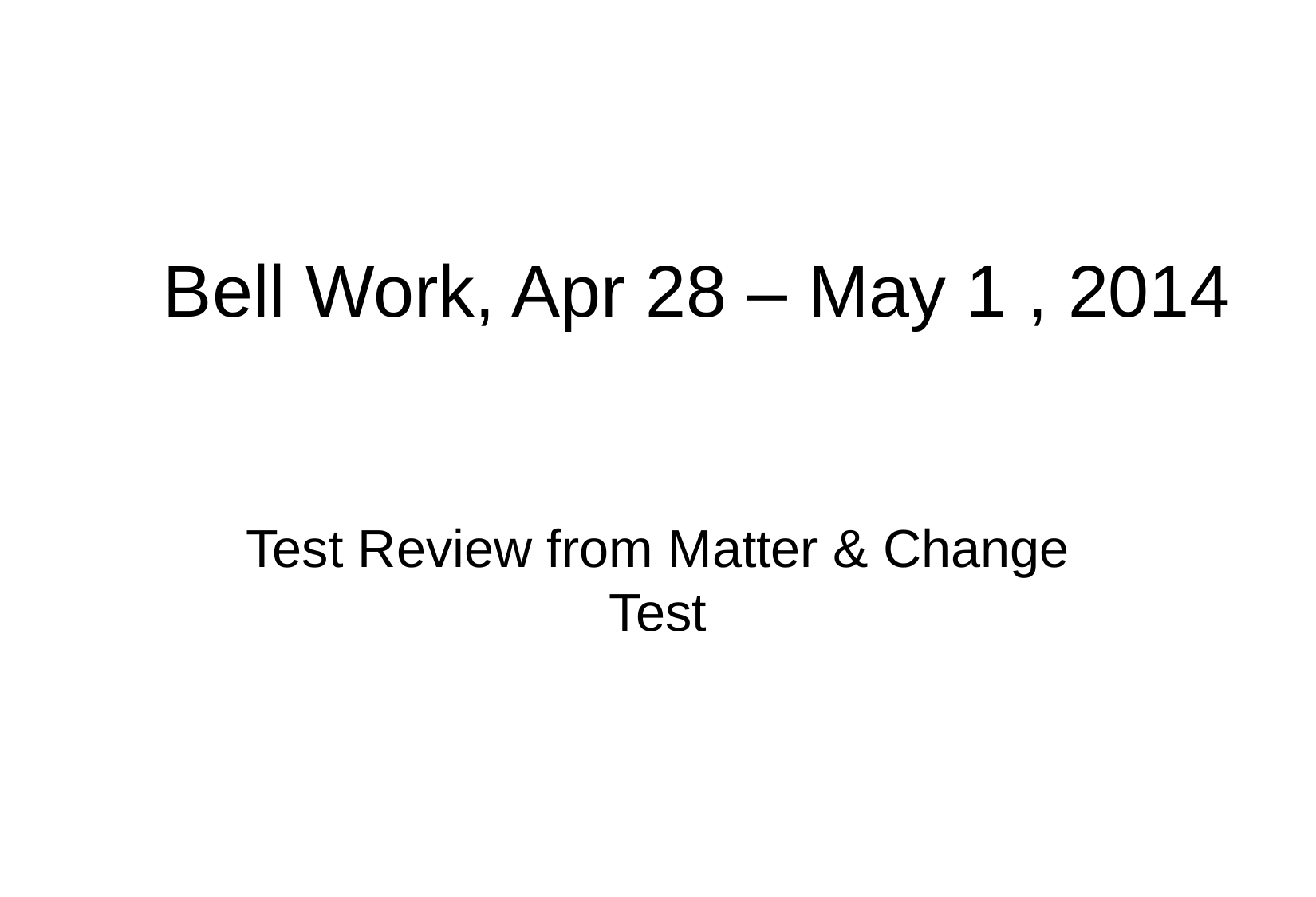

# Bell Work, Apr 28 – May 1 , 2014
Test Review from Matter & Change Test